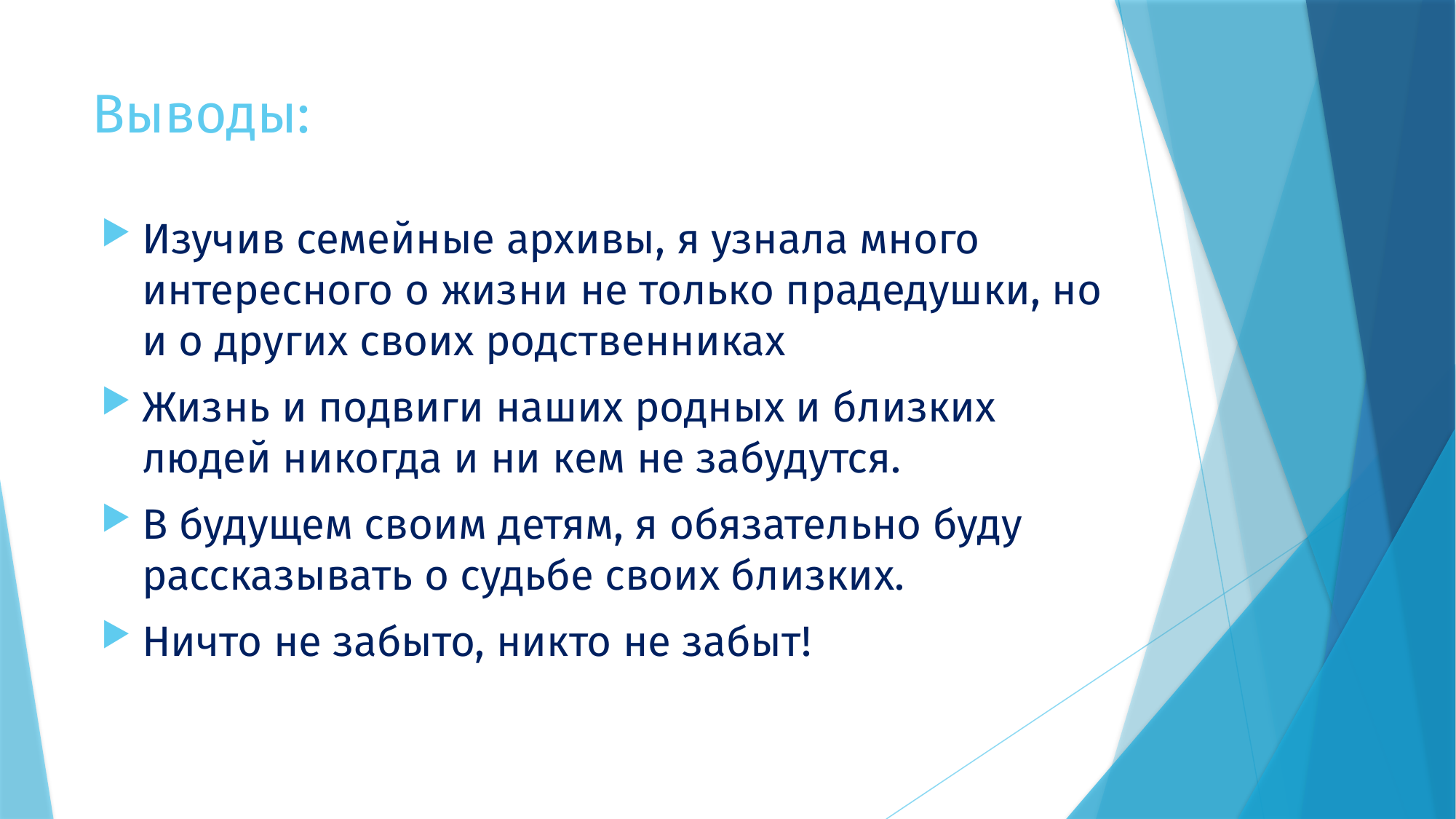

# Выводы:
Изучив семейные архивы, я узнала много интересного о жизни не только прадедушки, но и о других своих родственниках
Жизнь и подвиги наших родных и близких людей никогда и ни кем не забудутся.
В будущем своим детям, я обязательно буду рассказывать о судьбе своих близких.
Ничто не забыто, никто не забыт!